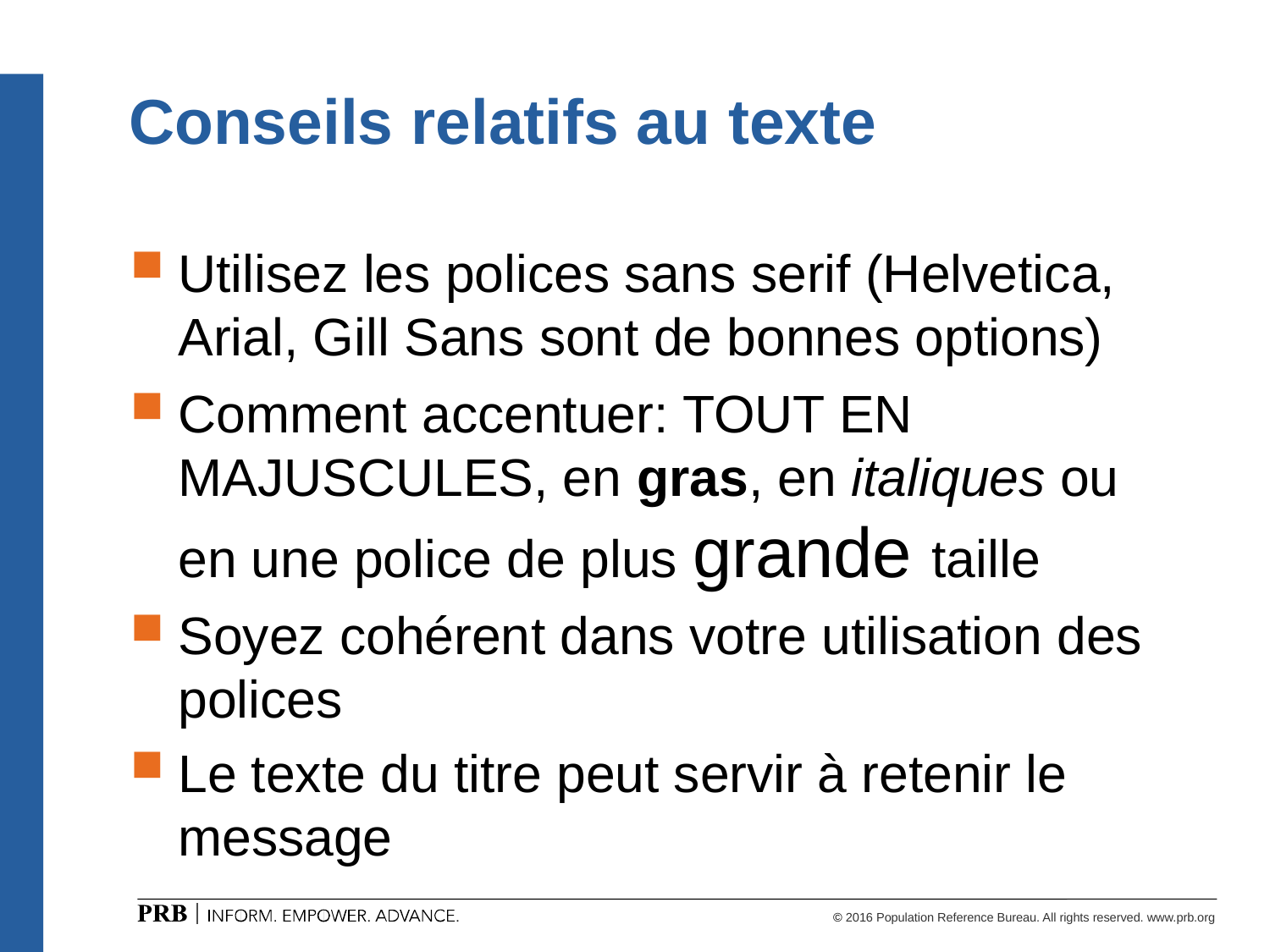

# Conseils relatifs au texte
Utilisez les polices sans serif (Helvetica, Arial, Gill Sans sont de bonnes options)
Comment accentuer: TOUT EN MAJUSCULES, en gras, en italiques ou en une police de plus grande taille
Soyez cohérent dans votre utilisation des polices
Le texte du titre peut servir à retenir le message